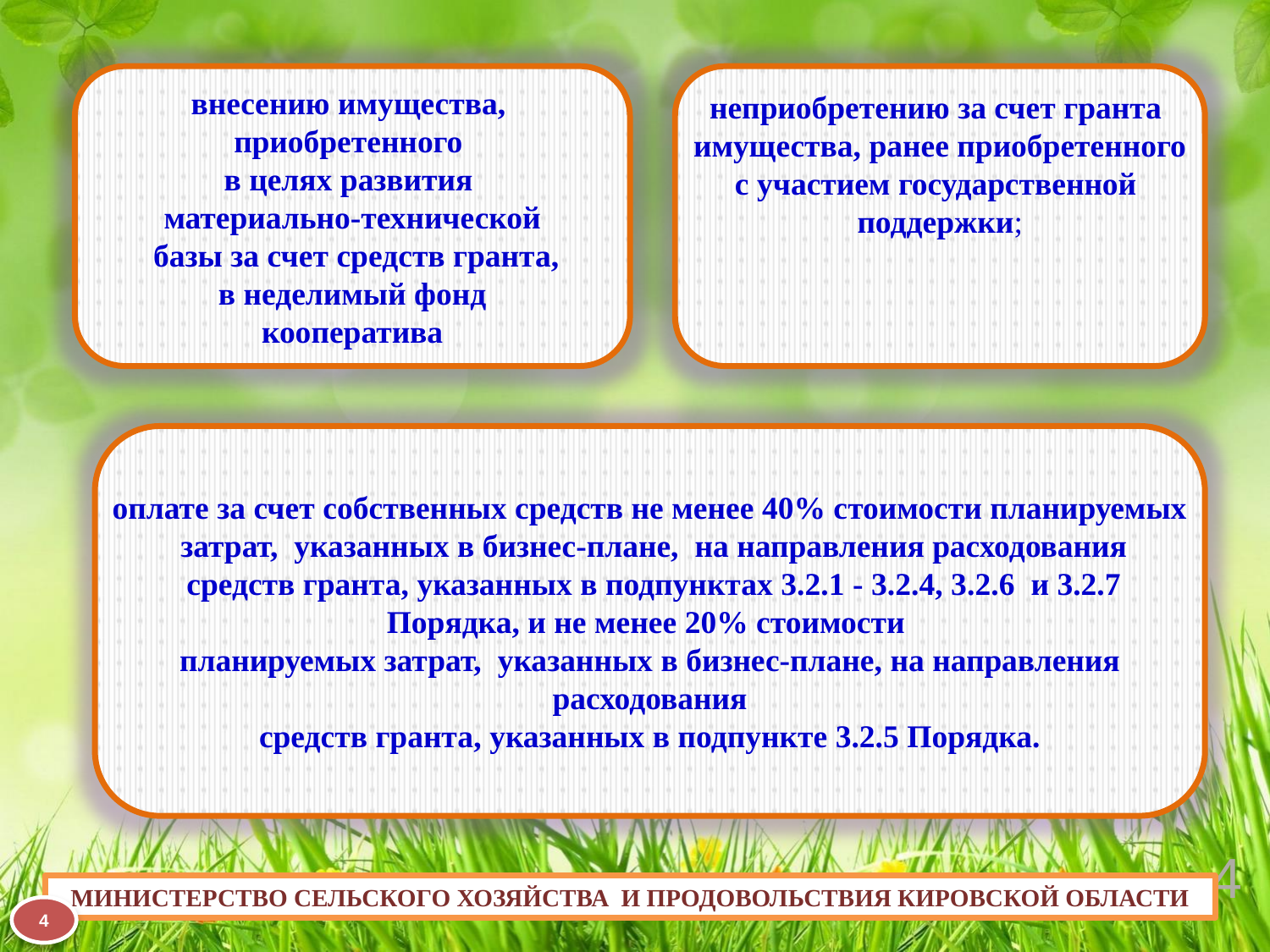

внесению имущества,
приобретенного
в целях развития
материально-технической
 базы за счет средств гранта,
 в неделимый фонд
кооператива
неприобретению за счет гранта
имущества, ранее приобретенного
с участием государственной
поддержки;
оплате за счет собственных средств не менее 40% стоимости планируемых
 затрат,  указанных в бизнес-плане,  на направления расходования
 средств гранта, указанных в подпунктах 3.2.1 - 3.2.4, 3.2.6  и 3.2.7
Порядка, и не менее 20% стоимости
планируемых затрат,  указанных в бизнес-плане, на направления
 расходования
средств гранта, указанных в подпункте 3.2.5 Порядка.
4
МИНИСТЕРСТВО СЕЛЬСКОГО ХОЗЯЙСТВА  И ПРОДОВОЛЬСТВИЯ КИРОВСКОЙ ОБЛАСТИ
4